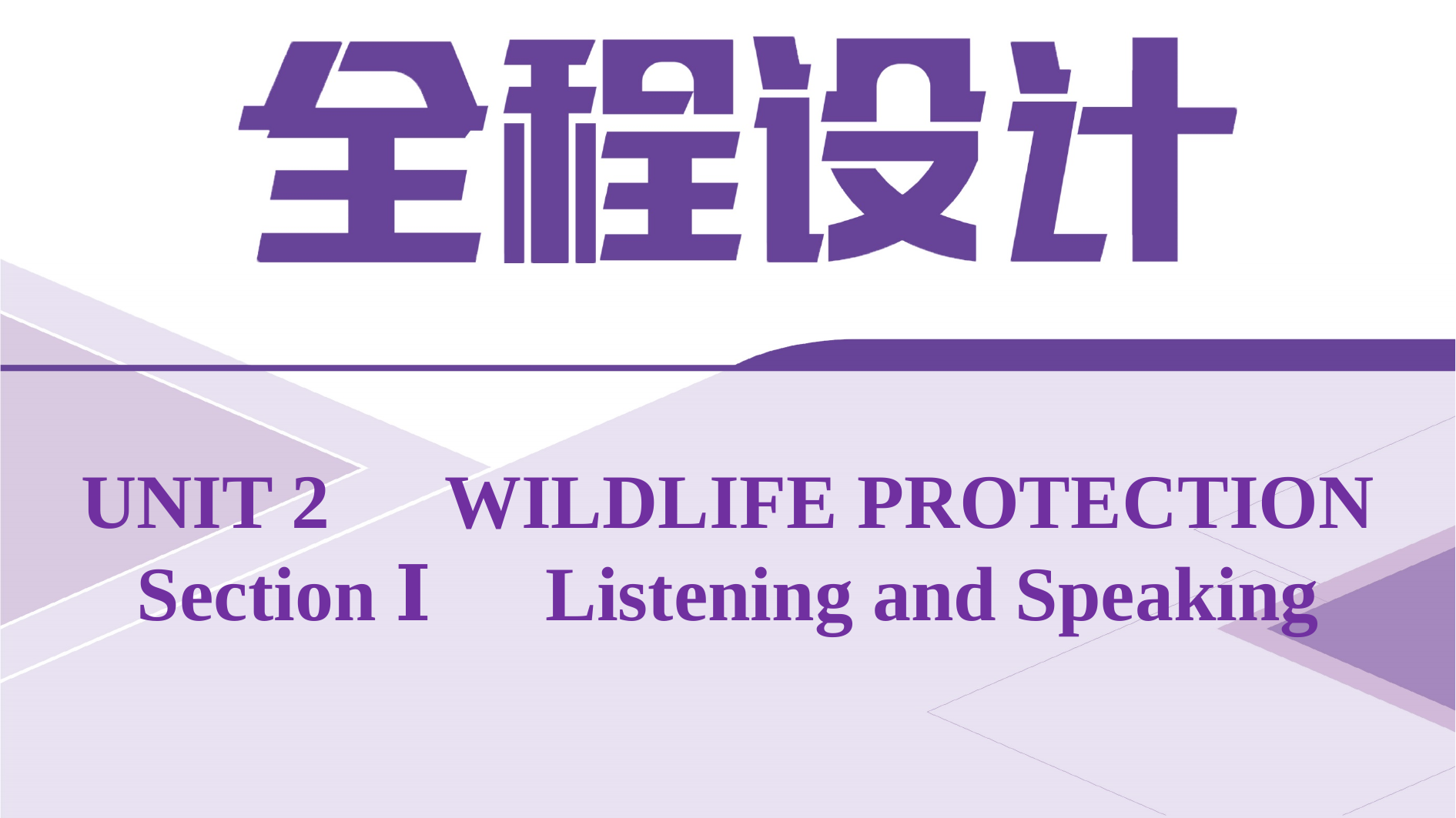

UNIT 2　WILDLIFE PROTECTION
Section Ⅰ　Listening and Speaking